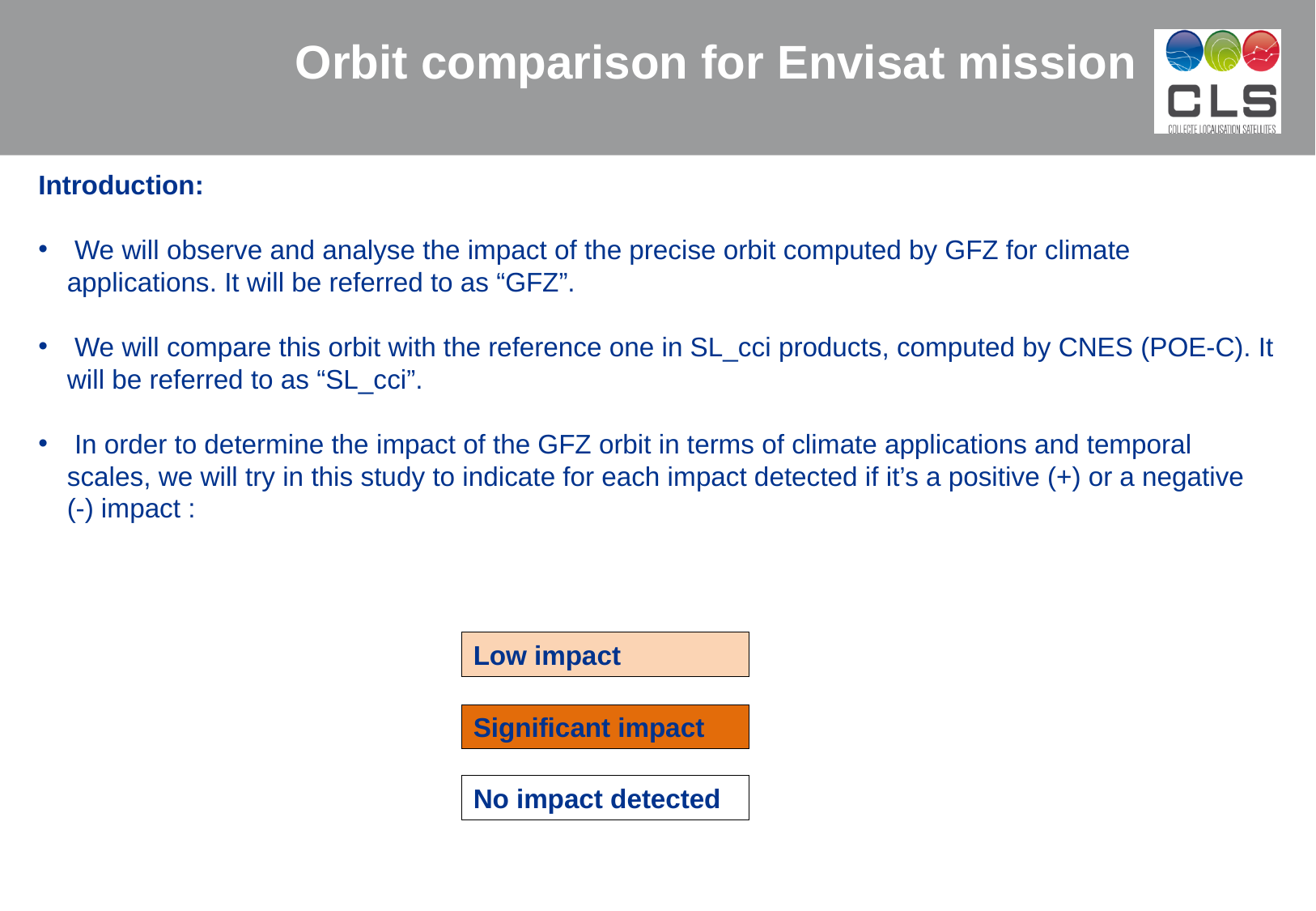

Orbit comparison for Envisat mission
Introduction:

 We will observe and analyse the impact of the precise orbit computed by GFZ for climate applications. It will be referred to as “GFZ”.

 We will compare this orbit with the reference one in SL_cci products, computed by CNES (POE-C). It will be referred to as “SL_cci”.

 In order to determine the impact of the GFZ orbit in terms of climate applications and temporal scales, we will try in this study to indicate for each impact detected if it’s a positive (+) or a negative (-) impact :

Low impact
Significant impact
No impact detected